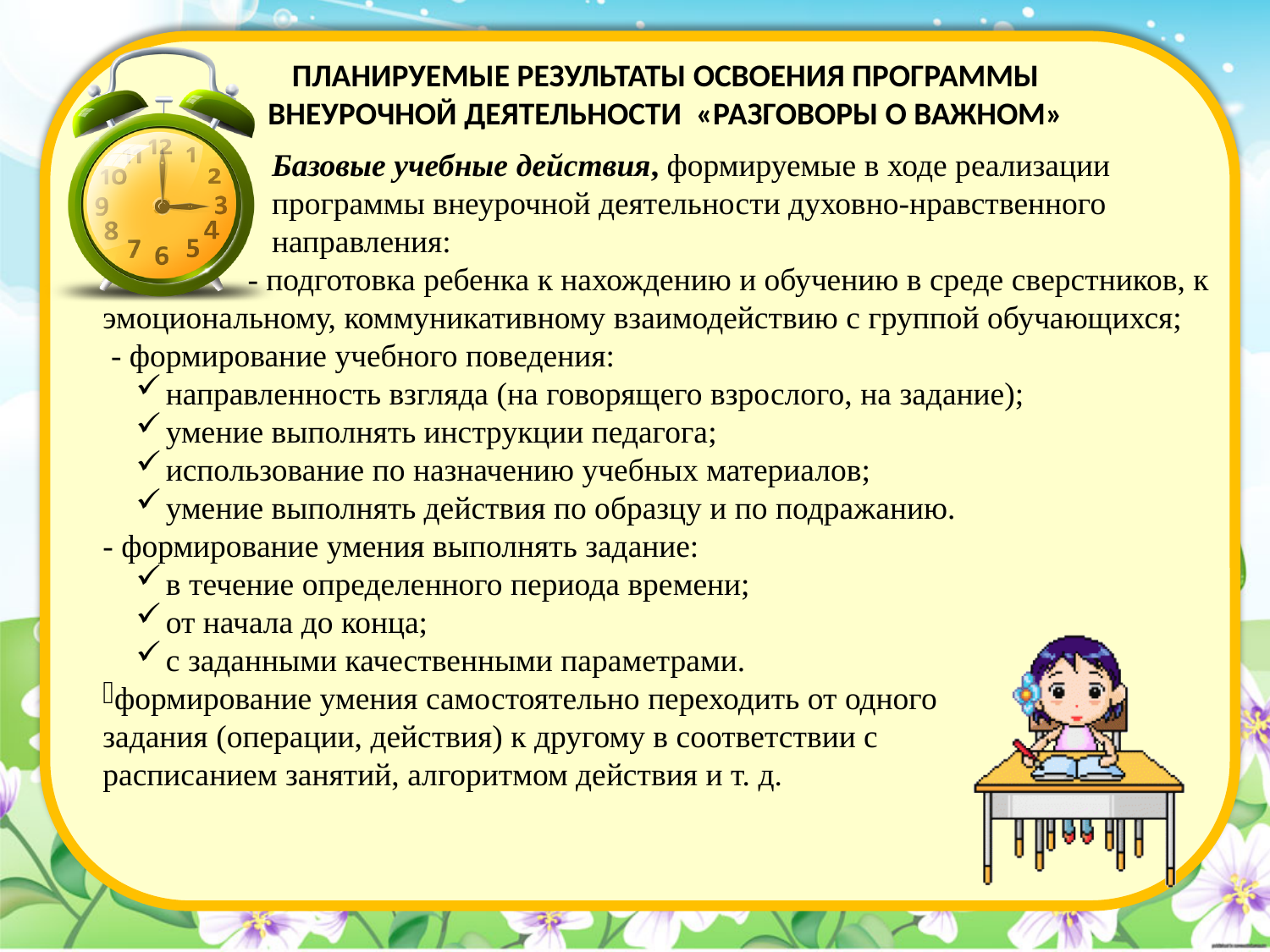

ПЛАНИРУЕМЫЕ РЕЗУЛЬТАТЫ ОСВОЕНИЯ ПРОГРАММЫ ВНЕУРОЧНОЙ ДЕЯТЕЛЬНОСТИ  «РАЗГОВОРЫ О ВАЖНОМ»
                     Базовые учебные действия, формируемые в ходе реализации
                     программы внеурочной деятельности духовно-нравственного
                     направления:
                  - подготовка ребенка к нахождению и обучению в среде сверстников, к эмоциональному, коммуникативному взаимодействию с группой обучающихся;
 - формирование учебного поведения:
направленность взгляда (на говорящего взрослого, на задание);
умение выполнять инструкции педагога;
использование по назначению учебных материалов;
умение выполнять действия по образцу и по подражанию.
- формирование умения выполнять задание:
в течение определенного периода времени;
от начала до конца;
с заданными качественными параметрами.
формирование умения самостоятельно переходить от одного
задания (операции, действия) к другому в соответствии с
расписанием занятий, алгоритмом действия и т. д.